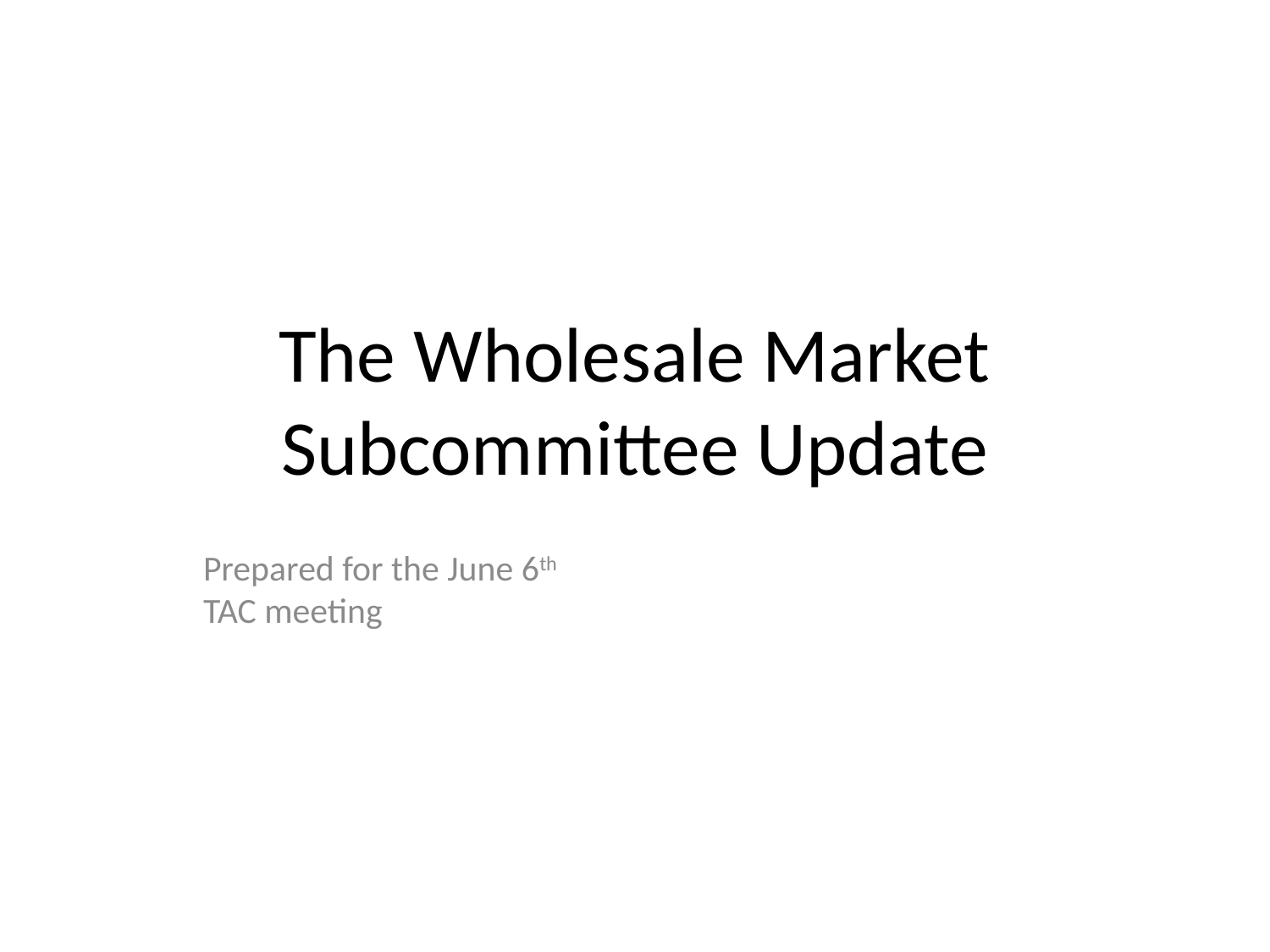

# The Wholesale Market Subcommittee Update
Prepared for the June 6th TAC meeting